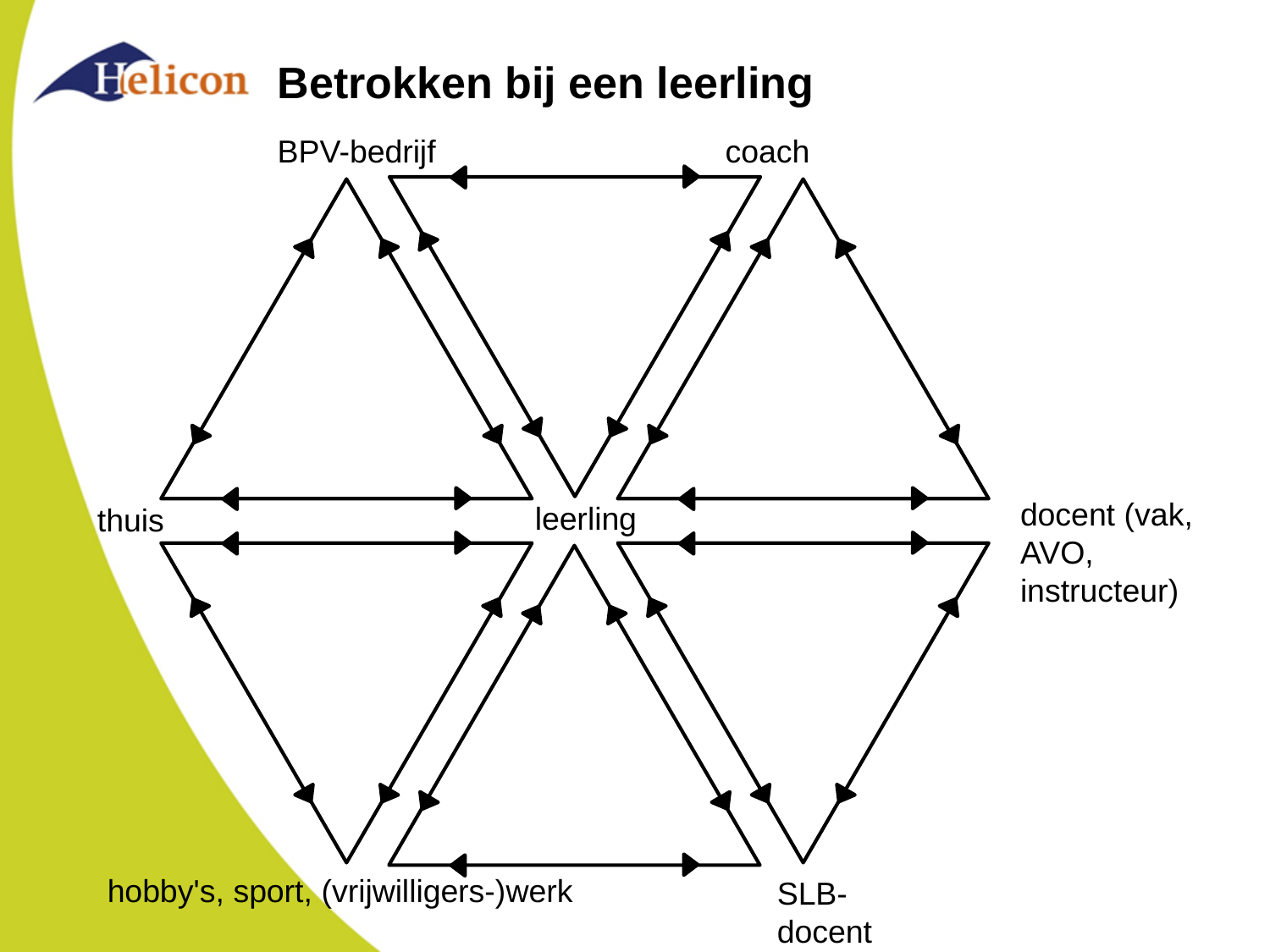

Betrokken bij een leerling
BPV-bedrijf

coach

docent (vak, AVO, instructeur)

thuis
leerling

hobby's, sport, (vrijwilligers-)werk

SLB-docent